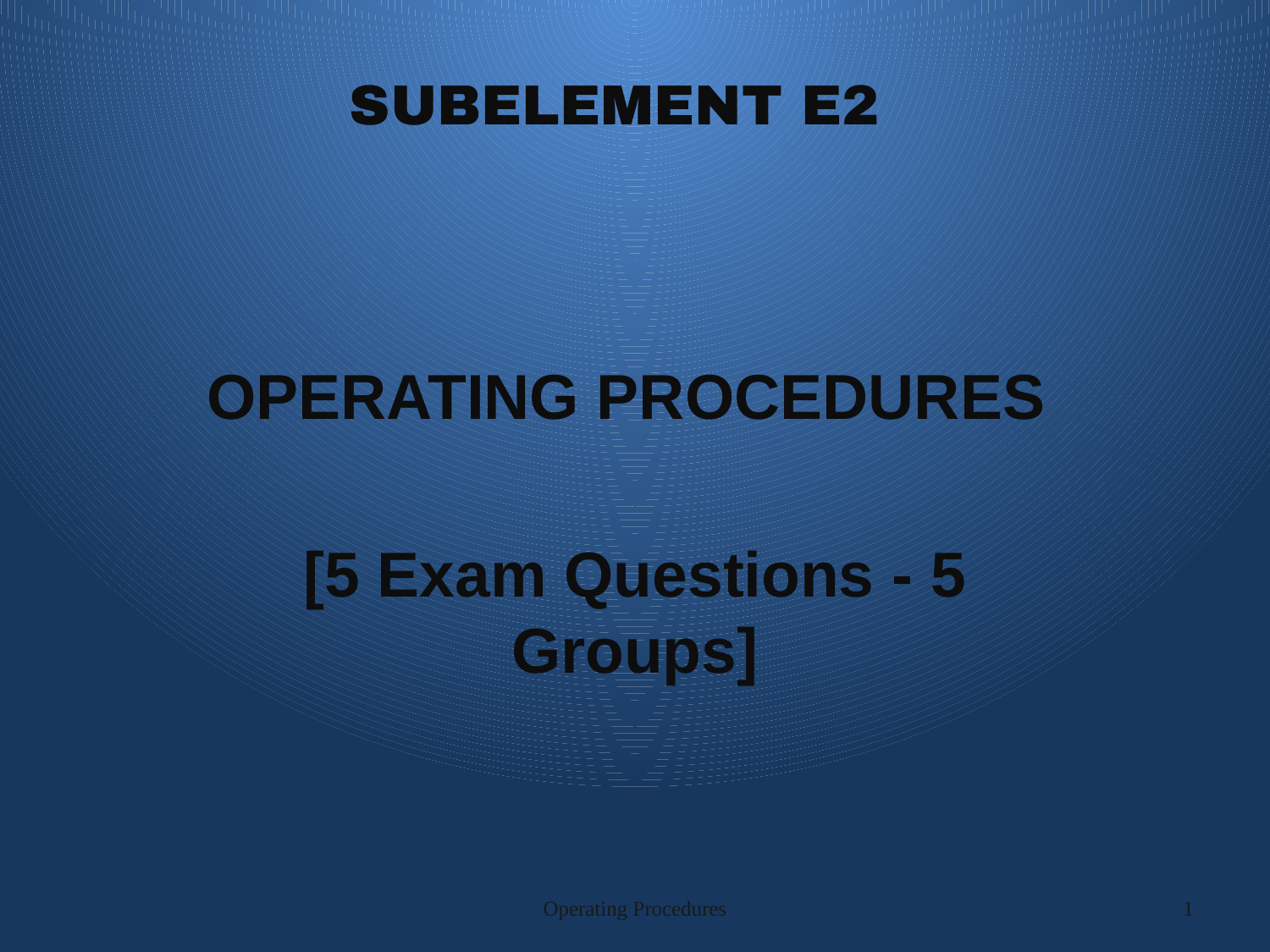

# SUBELEMENT E2
OPERATING PROCEDURES

[5 Exam Questions - 5 Groups]
Operating Procedures
1